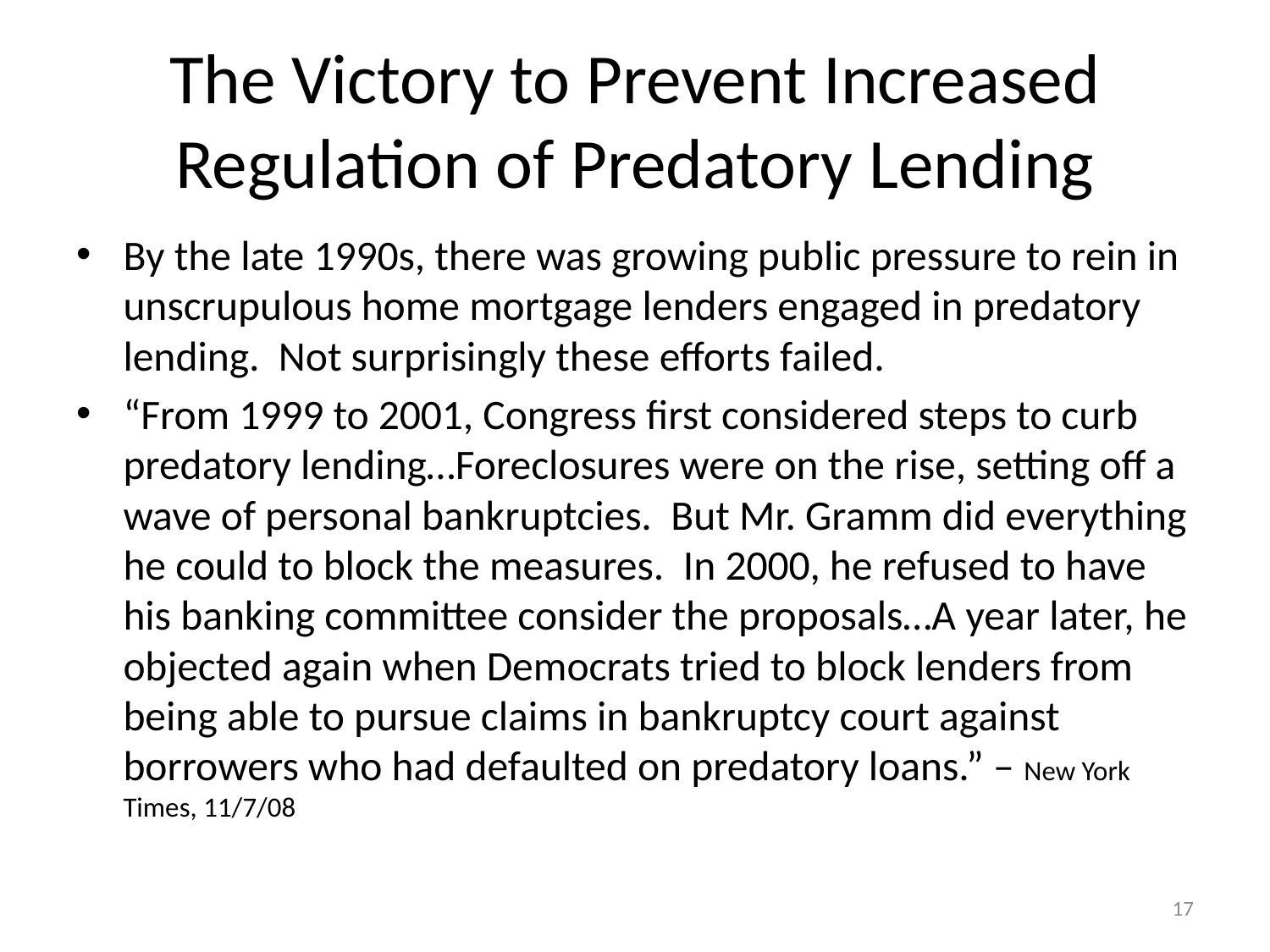

# The Victory to Prevent Increased Regulation of Predatory Lending
By the late 1990s, there was growing public pressure to rein in unscrupulous home mortgage lenders engaged in predatory lending.  Not surprisingly these efforts failed.
“From 1999 to 2001, Congress first considered steps to curb predatory lending…Foreclosures were on the rise, setting off a wave of personal bankruptcies.  But Mr. Gramm did everything he could to block the measures.  In 2000, he refused to have his banking committee consider the proposals…A year later, he objected again when Democrats tried to block lenders from being able to pursue claims in bankruptcy court against borrowers who had defaulted on predatory loans.” – New York Times, 11/7/08
17